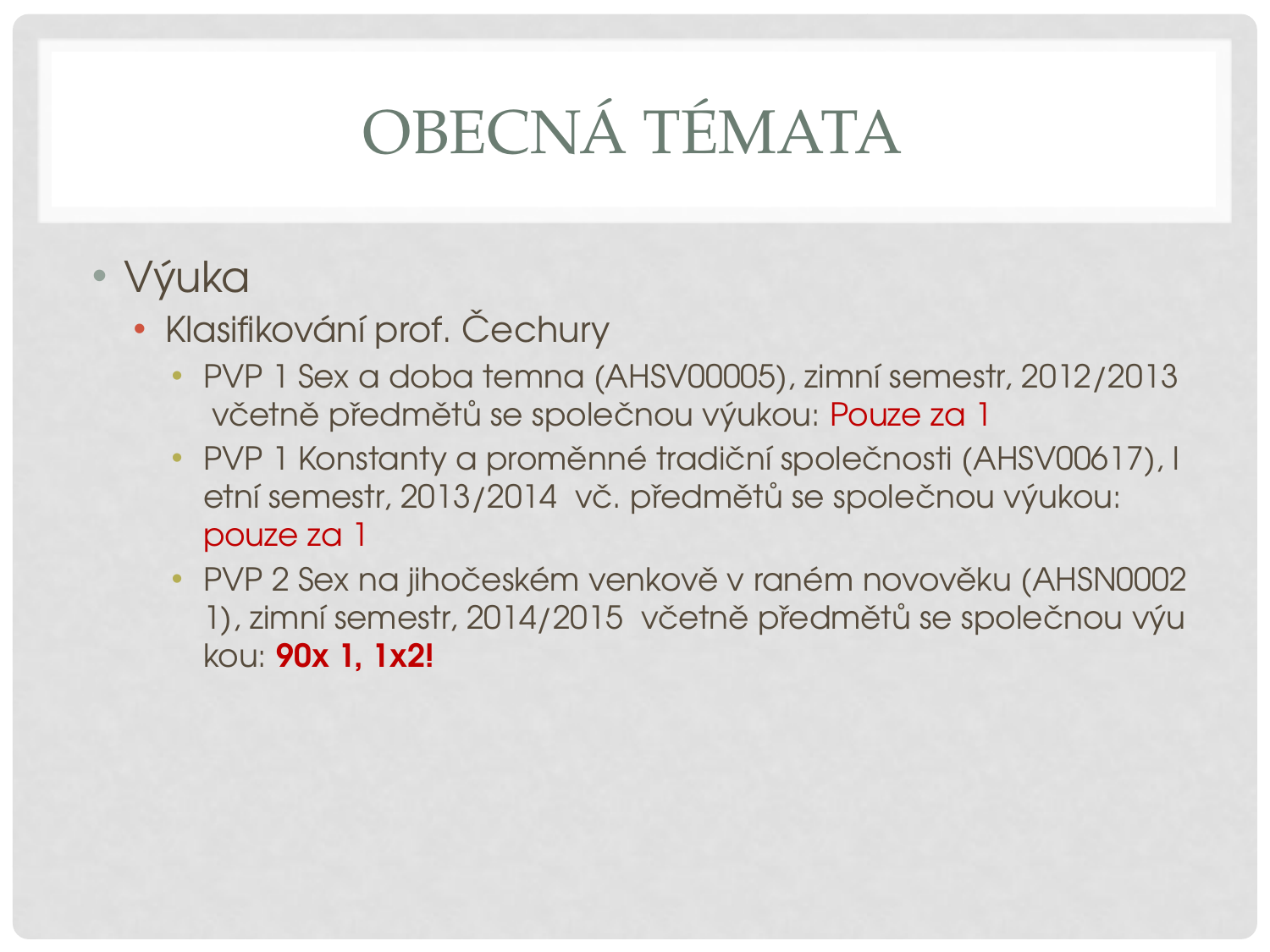

# Obecná témata
Výuka
Klasifikování prof. Čechury
PVP 1 Sex a doba temna (AHSV00005), zimní semestr, 2012/2013 ­ včetně předmětů se společnou výukou: Pouze za 1
PVP 1 Konstanty a proměnné tradiční společnosti (AHSV00617), letní semestr, 2013/2014 ­ vč. předmětů se společnou výukou: pouze za 1
PVP 2 Sex na jihočeském venkově v raném novověku (AHSN00021), zimní semestr, 2014/2015 ­ včetně předmětů se společnou výukou: 90x 1, 1x2!